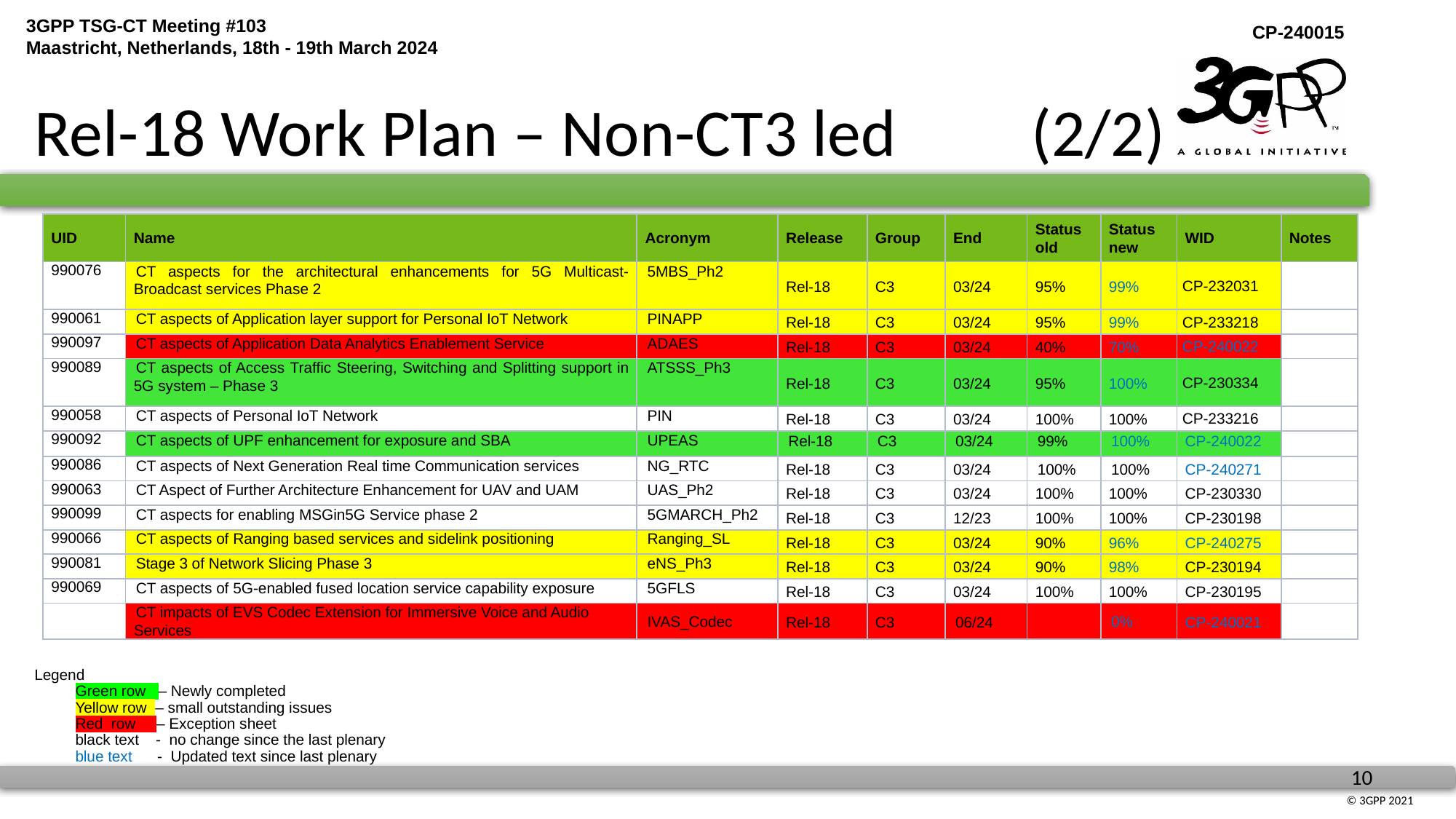

# Rel-18 Work Plan – Non-CT3 led         (2/2)
| UID | Name | Acronym | Release | Group | End | Status old | Status new | WID | Notes |
| --- | --- | --- | --- | --- | --- | --- | --- | --- | --- |
| 990076 | CT aspects for the architectural enhancements for 5G Multicast-Broadcast services Phase 2 | 5MBS\_Ph2 | Rel-18 | C3 | 03/24 | 95% | 99% | CP-232031 |  |
| 990061 | CT aspects of Application layer support for Personal IoT Network | PINAPP | Rel-18 | C3 | 03/24 | 95% | 99% | CP-233218 |  |
| 990097 | CT aspects of Application Data Analytics Enablement Service | ADAES | Rel-18 | C3 | 03/24 | 40% | 70% | CP-240022 |  |
| 990089 | CT aspects of Access Traffic Steering, Switching and Splitting support in 5G system – Phase 3 | ATSSS\_Ph3 | Rel-18 | C3 | 03/24 | 95% | 100% | CP-230334 |  |
| 990058 | CT aspects of Personal IoT Network | PIN | Rel-18 | C3 | 03/24 | 100% | 100% | CP-233216 |  |
| 990092 | CT aspects of UPF enhancement for exposure and SBA | UPEAS | Rel-18 | C3 | 03/24 | 99% | 100% | CP-240022 |  |
| 990086 | CT aspects of Next Generation Real time Communication services | NG\_RTC | Rel-18 | C3 | 03/24 | 100% | 100% | CP-240271 |  |
| 990063 | CT Aspect of Further Architecture Enhancement for UAV and UAM | UAS\_Ph2 | Rel-18 | C3 | 03/24 | 100% | 100% | CP-230330 |  |
| 990099 | CT aspects for enabling MSGin5G Service phase 2 | 5GMARCH\_Ph2 | Rel-18 | C3 | 12/23 | 100% | 100% | CP-230198 |  |
| 990066 | CT aspects of Ranging based services and sidelink positioning | Ranging\_SL | Rel-18 | C3 | 03/24 | 90% | 96% | CP-240275 |  |
| 990081 | Stage 3 of Network Slicing Phase 3 | eNS\_Ph3 | Rel-18 | C3 | 03/24 | 90% | 98% | CP-230194 |  |
| 990069 | CT aspects of 5G-enabled fused location service capability exposure | 5GFLS | Rel-18 | C3 | 03/24 | 100% | 100% | CP-230195 |  |
|  | CT impacts of EVS Codec Extension for Immersive Voice and Audio Services | IVAS\_Codec | Rel-18 | C3 | 06/24 |  | 0% | CP-240021 |  |
Legend
Green row   – Newly completed
	Yellow row  – small outstanding issues
Red  row     – Exception sheet
	black text    -  no change since the last plenary
	blue text      -  Updated text since last plenary